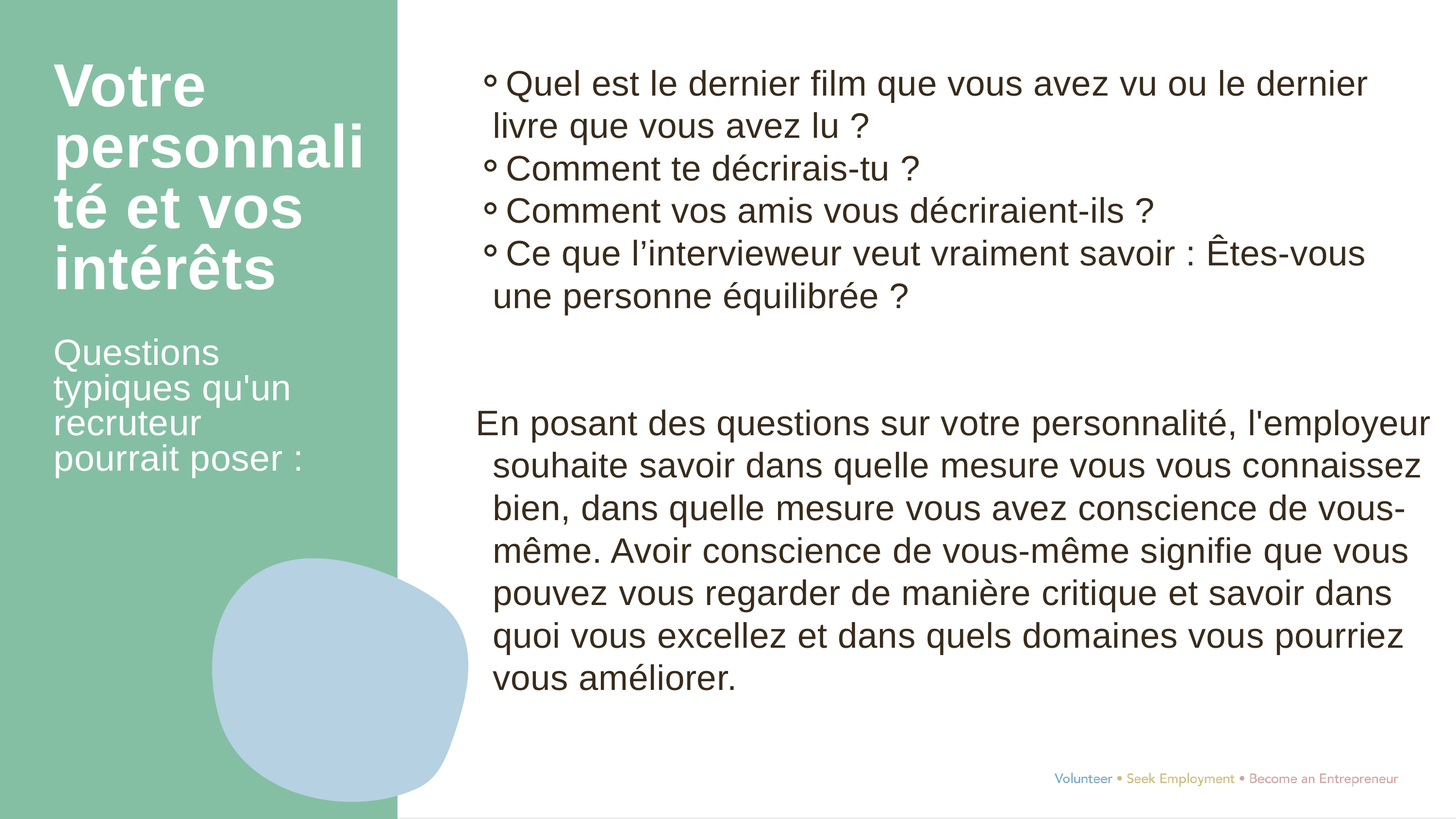

Votre personnalité et vos intérêts
Quel est le dernier film que vous avez vu ou le dernier livre que vous avez lu ?
Comment te décrirais-tu ?
Comment vos amis vous décriraient-ils ?
Ce que l’intervieweur veut vraiment savoir : Êtes-vous une personne équilibrée ?

En posant des questions sur votre personnalité, l'employeur souhaite savoir dans quelle mesure vous vous connaissez bien, dans quelle mesure vous avez conscience de vous-même. Avoir conscience de vous-même signifie que vous pouvez vous regarder de manière critique et savoir dans quoi vous excellez et dans quels domaines vous pourriez vous améliorer.

Questions typiques qu'un recruteur pourrait poser :